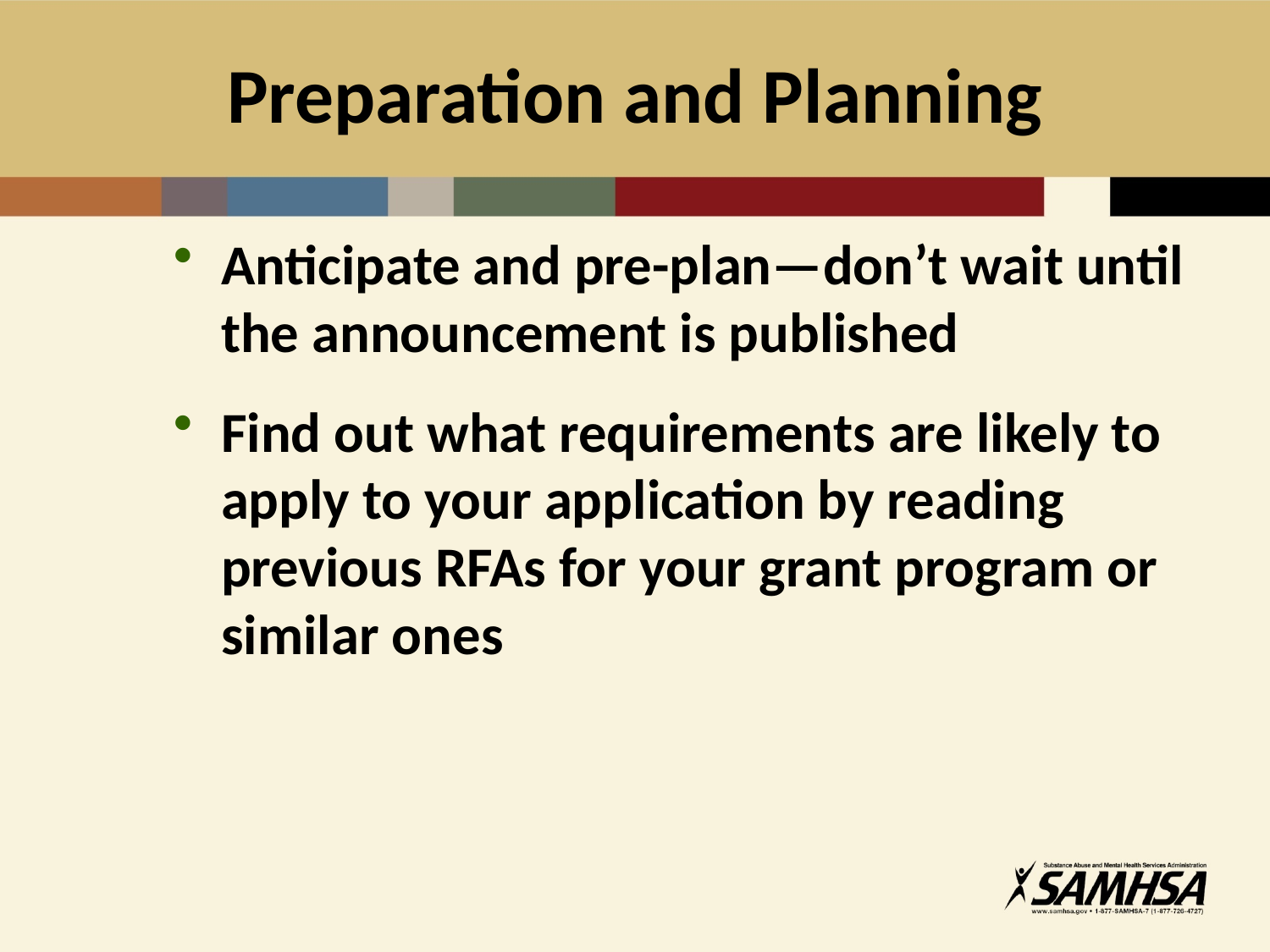

# Preparation and Planning
Anticipate and pre-plan—don’t wait until the announcement is published
Find out what requirements are likely to apply to your application by reading previous RFAs for your grant program or similar ones